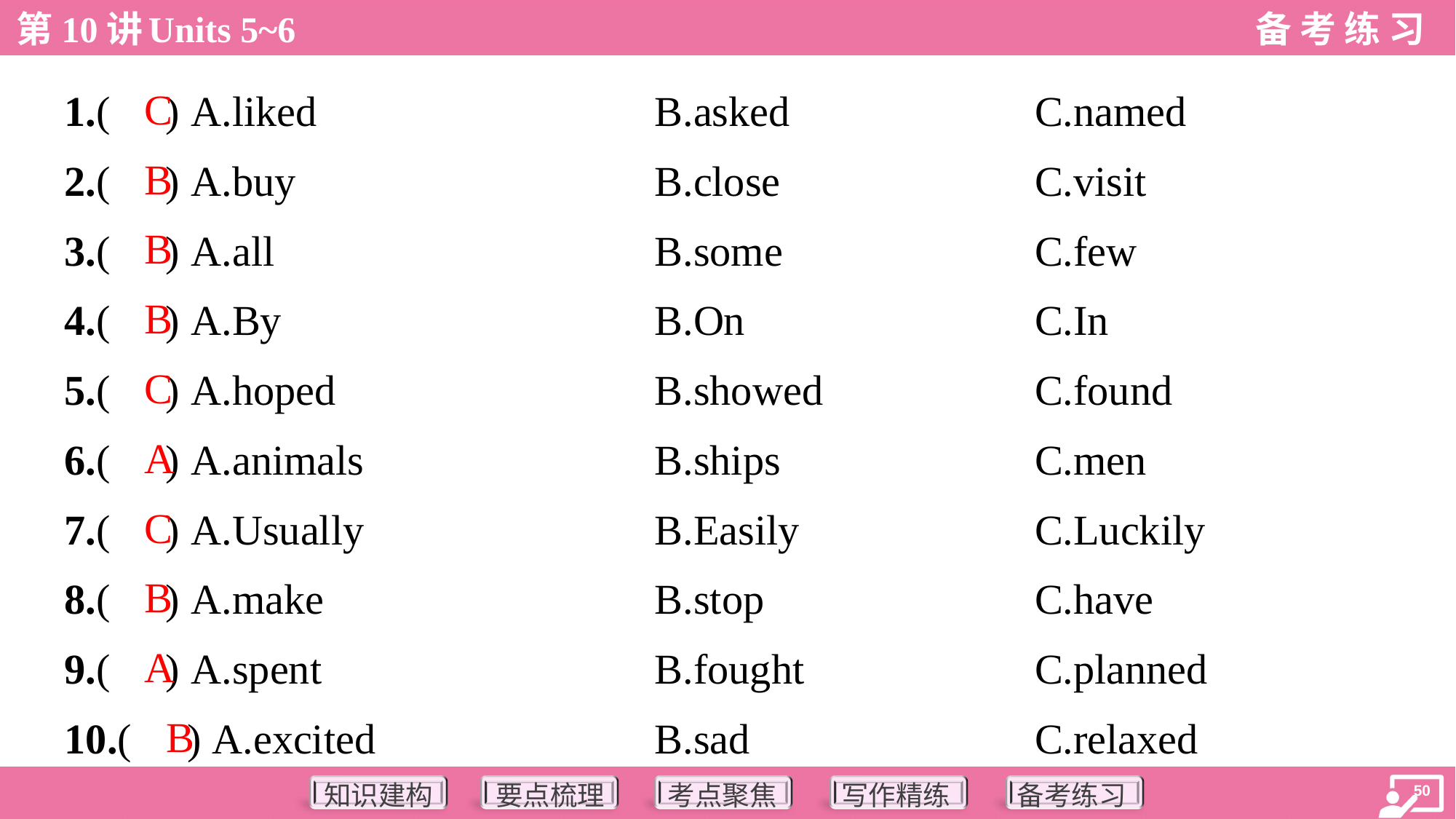

C
1.(     ) A.liked	B.asked	C.named
B
2.(     ) A.buy	B.close	C.visit
B
3.(     ) A.all	B.some	C.few
B
4.(     ) A.By	B.On	C.In
C
5.(     ) A.hoped	B.showed	C.found
A
6.(     ) A.animals	B.ships	C.men
C
7.(     ) A.Usually	B.Easily	C.Luckily
B
8.(     ) A.make	B.stop	C.have
A
9.(     ) A.spent	B.fought	C.planned
B
10.(     ) A.excited	B.sad	C.relaxed